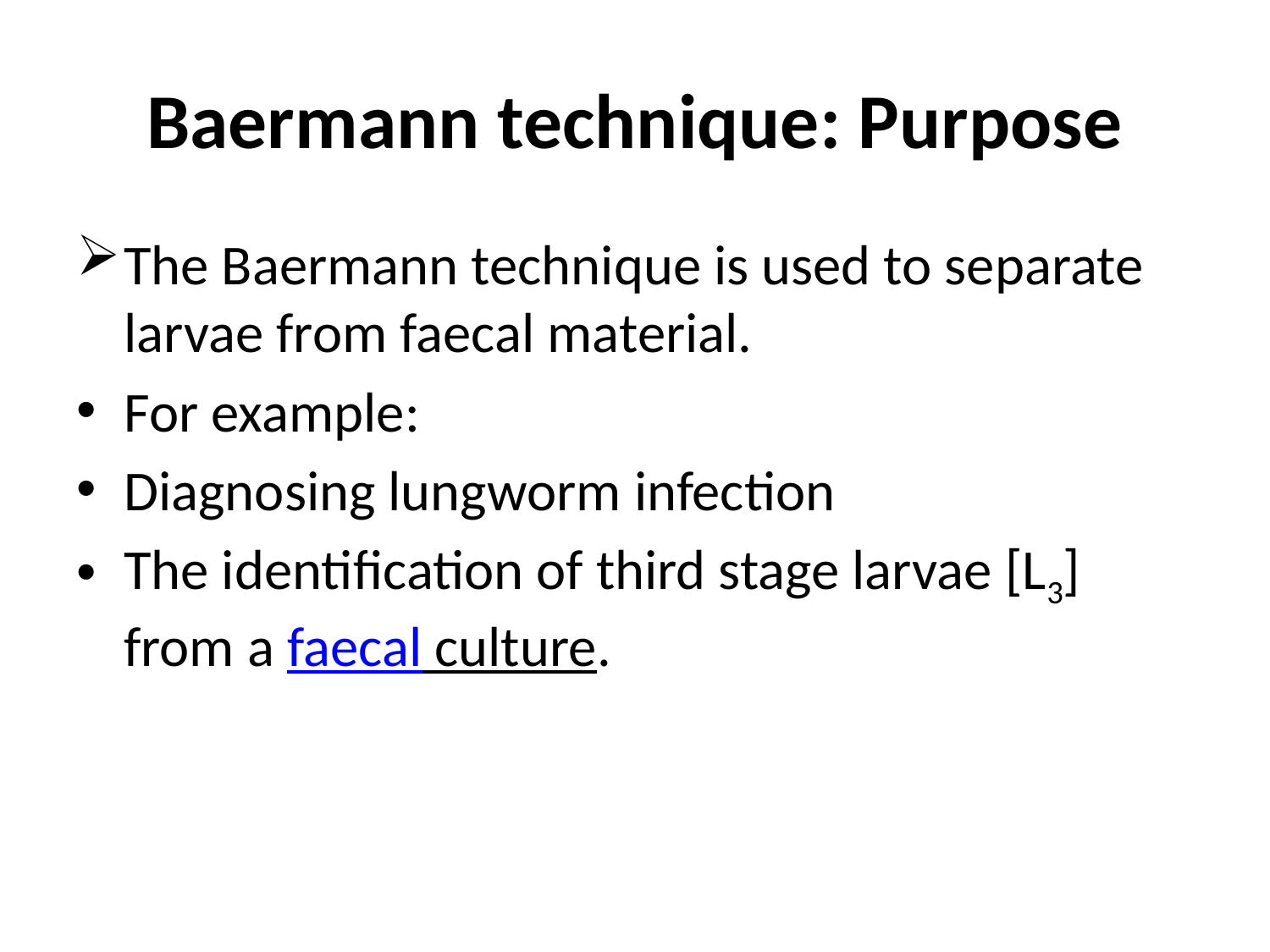

# Baermann technique: Purpose
The Baermann technique is used to separate larvae from faecal material.
For example:
Diagnosing lungworm infection
The identification of third stage larvae [L3] from a faecal culture.